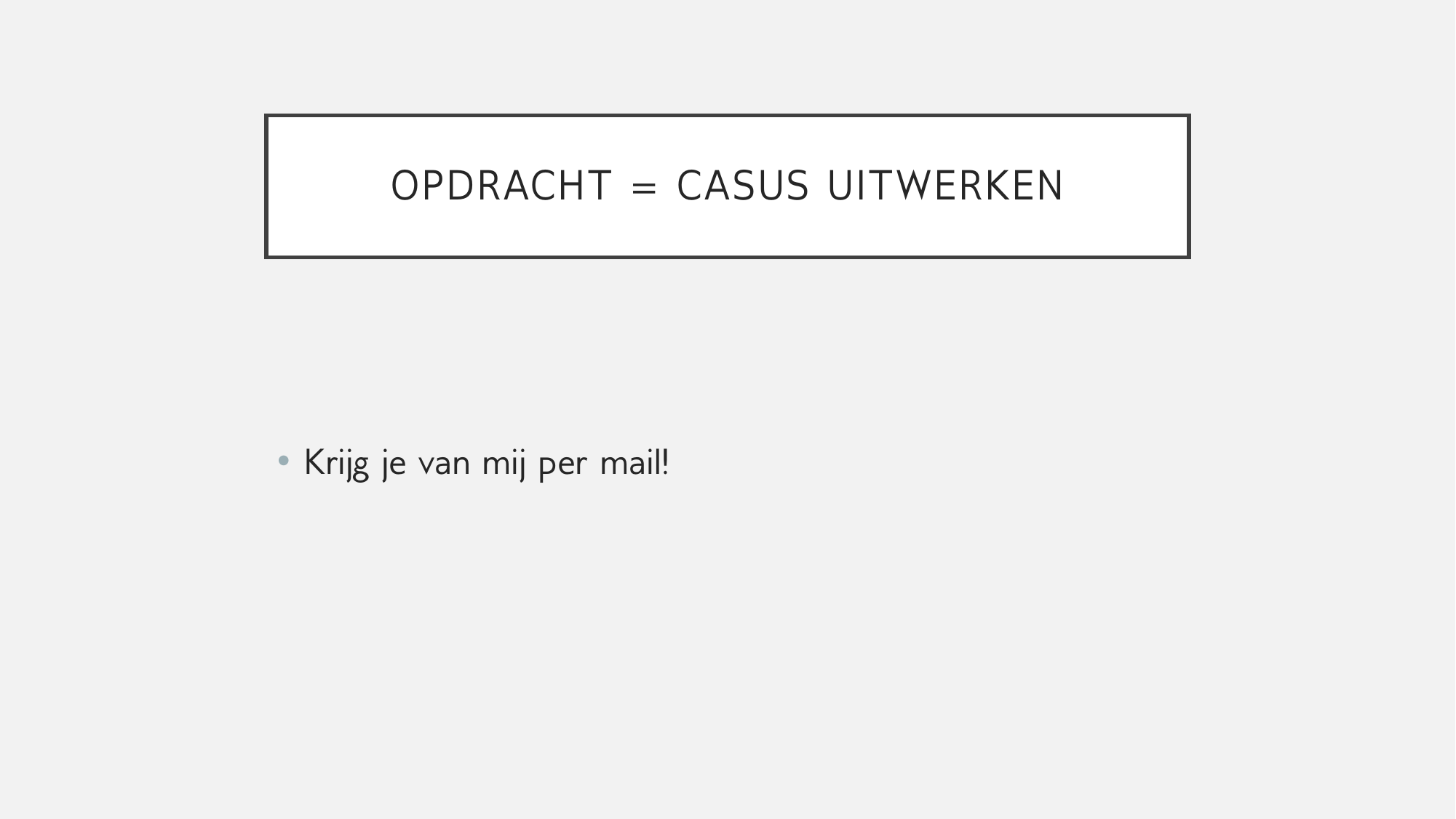

# Opdracht = casus uitwerken

Krijg je van mij per mail!